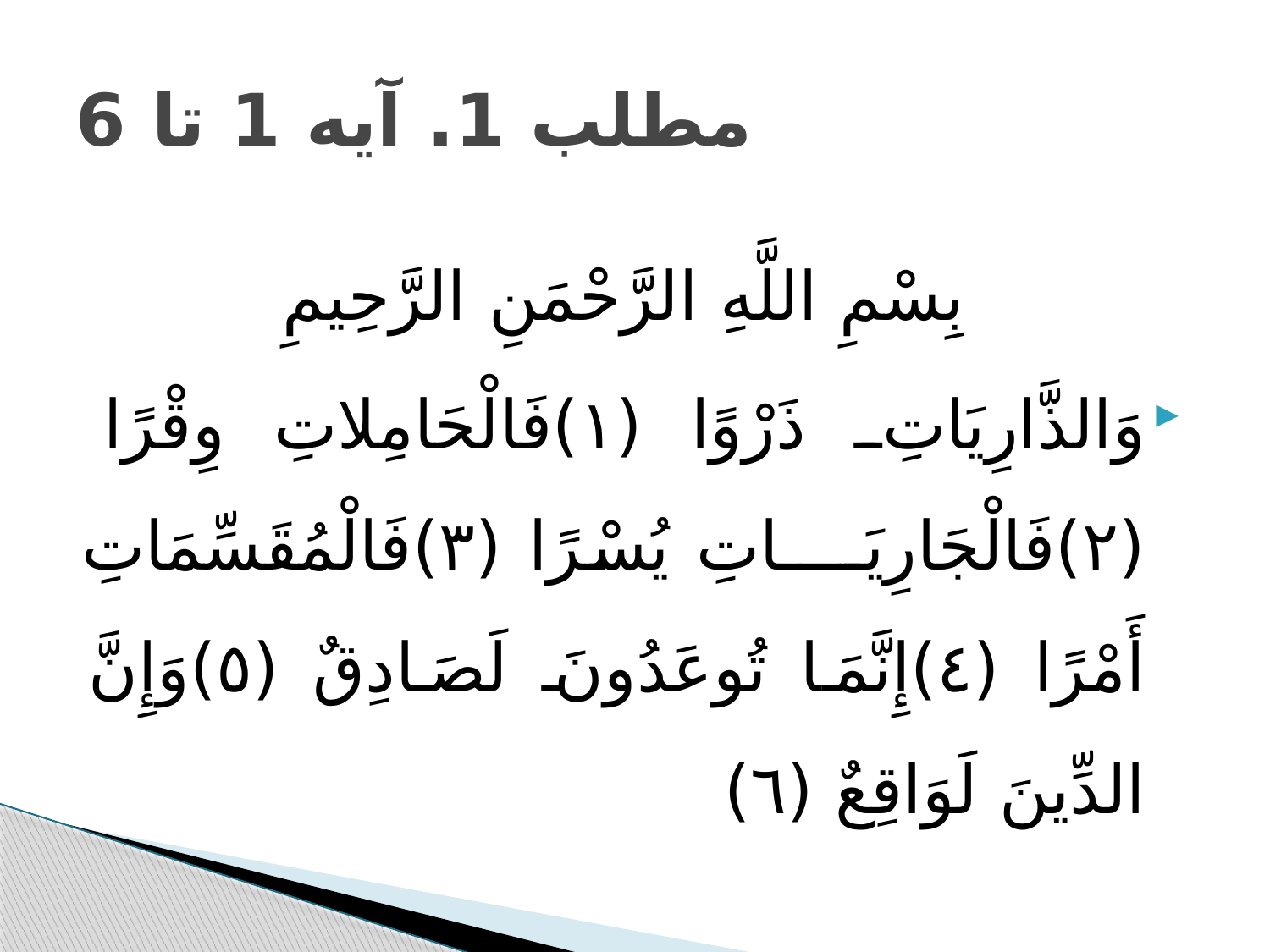

# مطلب 1. آیه 1 تا 6
بِسْمِ اللَّهِ الرَّحْمَنِ الرَّحِيمِ
وَالذَّارِيَاتِ ذَرْوًا (١)فَالْحَامِلاتِ وِقْرًا (٢)فَالْجَارِيَــــاتِ يُسْرًا (٣)فَالْمُقَسِّمَاتِ أَمْرًا (٤)إِنَّمَا تُوعَدُونَ لَصَادِقٌ (٥)وَإِنَّ الدِّينَ لَوَاقِعٌ (٦)